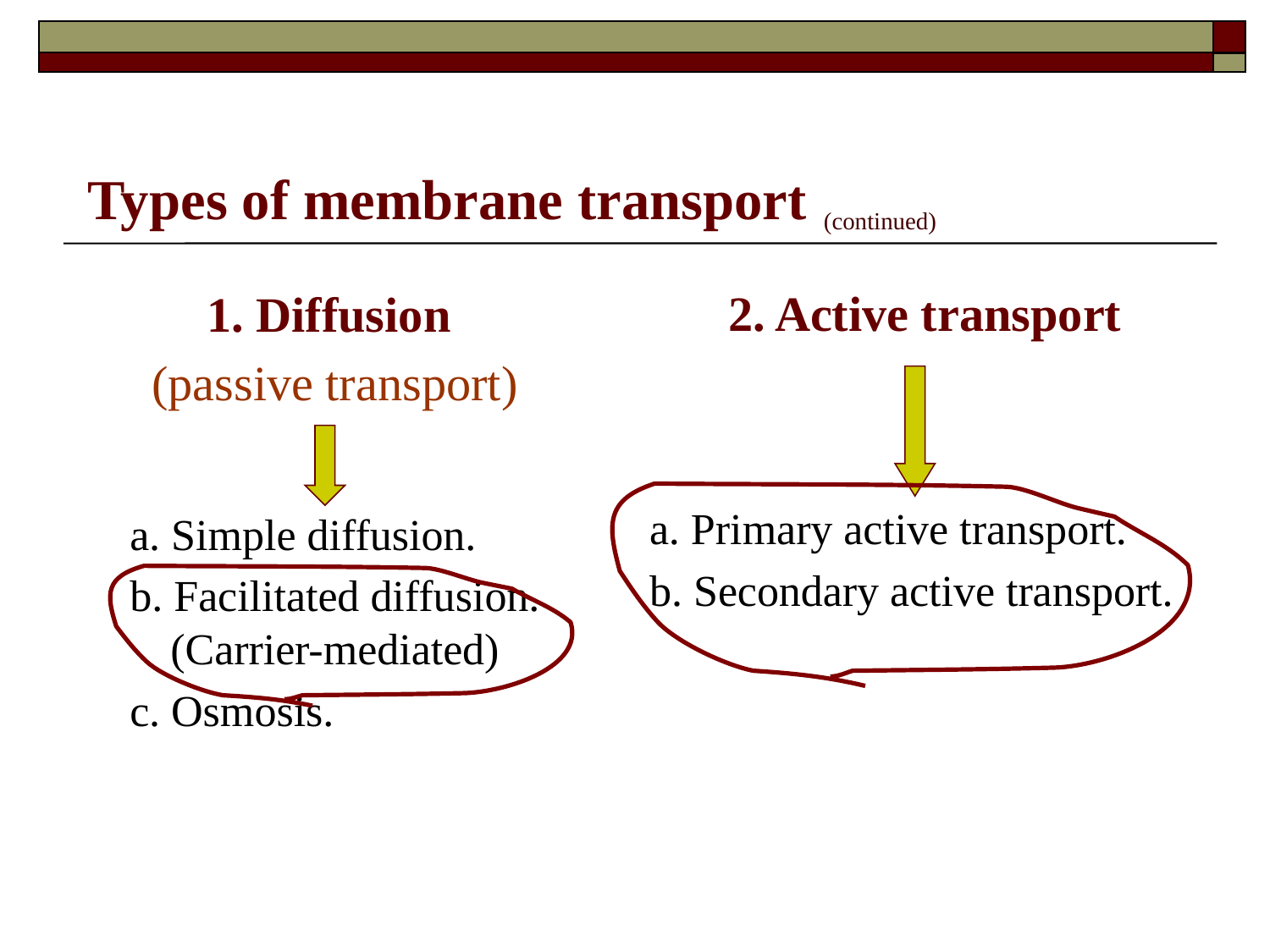

# Types of membrane transport (continued)
1. Diffusion
(passive transport)

  a. Simple diffusion.
  b. Facilitated diffusion. (Carrier-mediated)
  c. Osmosis.
2. Active transport

  a. Primary active transport.
  b. Secondary active transport.